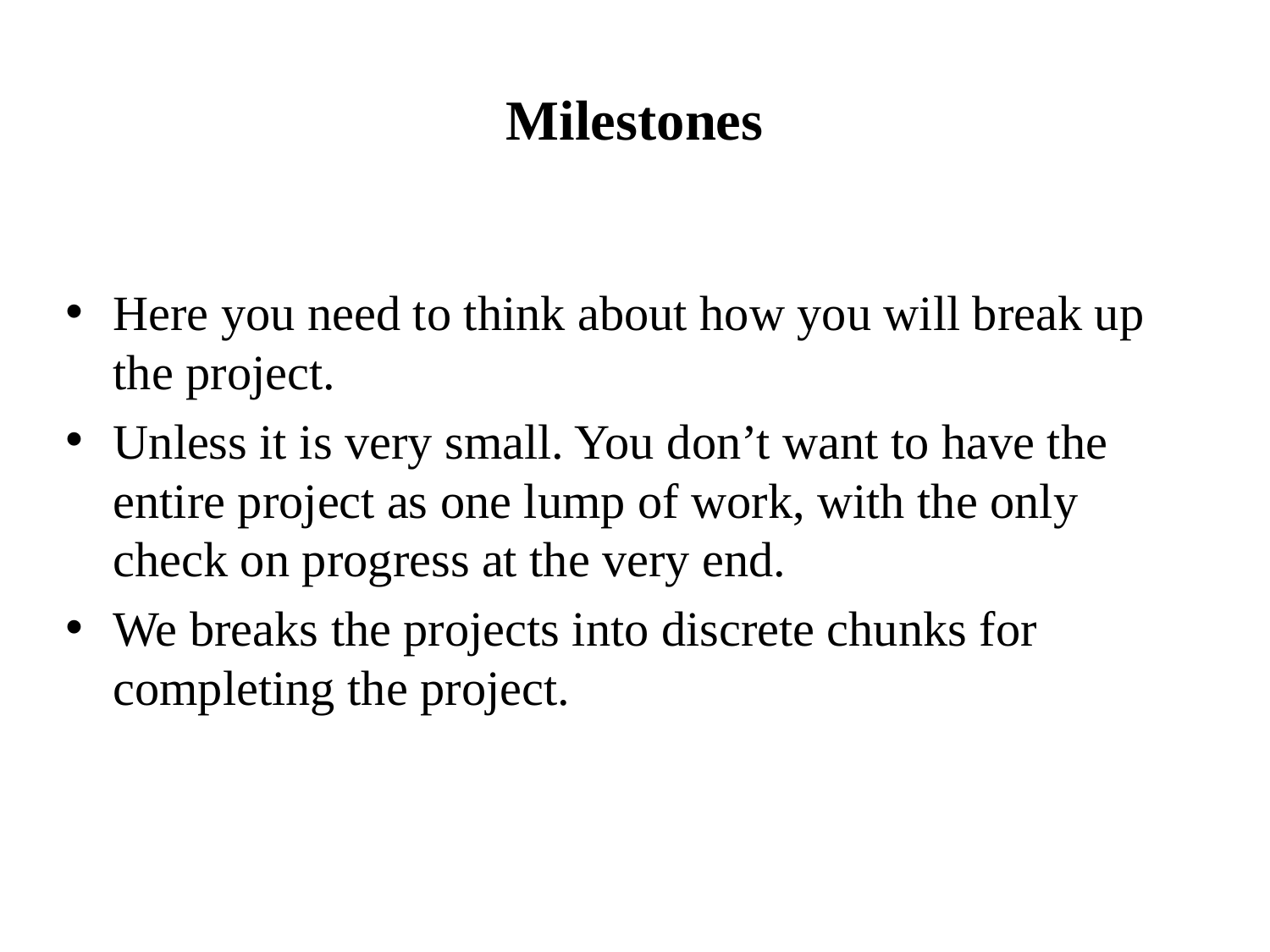

# Milestones
Here you need to think about how you will break up the project.
Unless it is very small. You don’t want to have the entire project as one lump of work, with the only check on progress at the very end.
We breaks the projects into discrete chunks for completing the project.